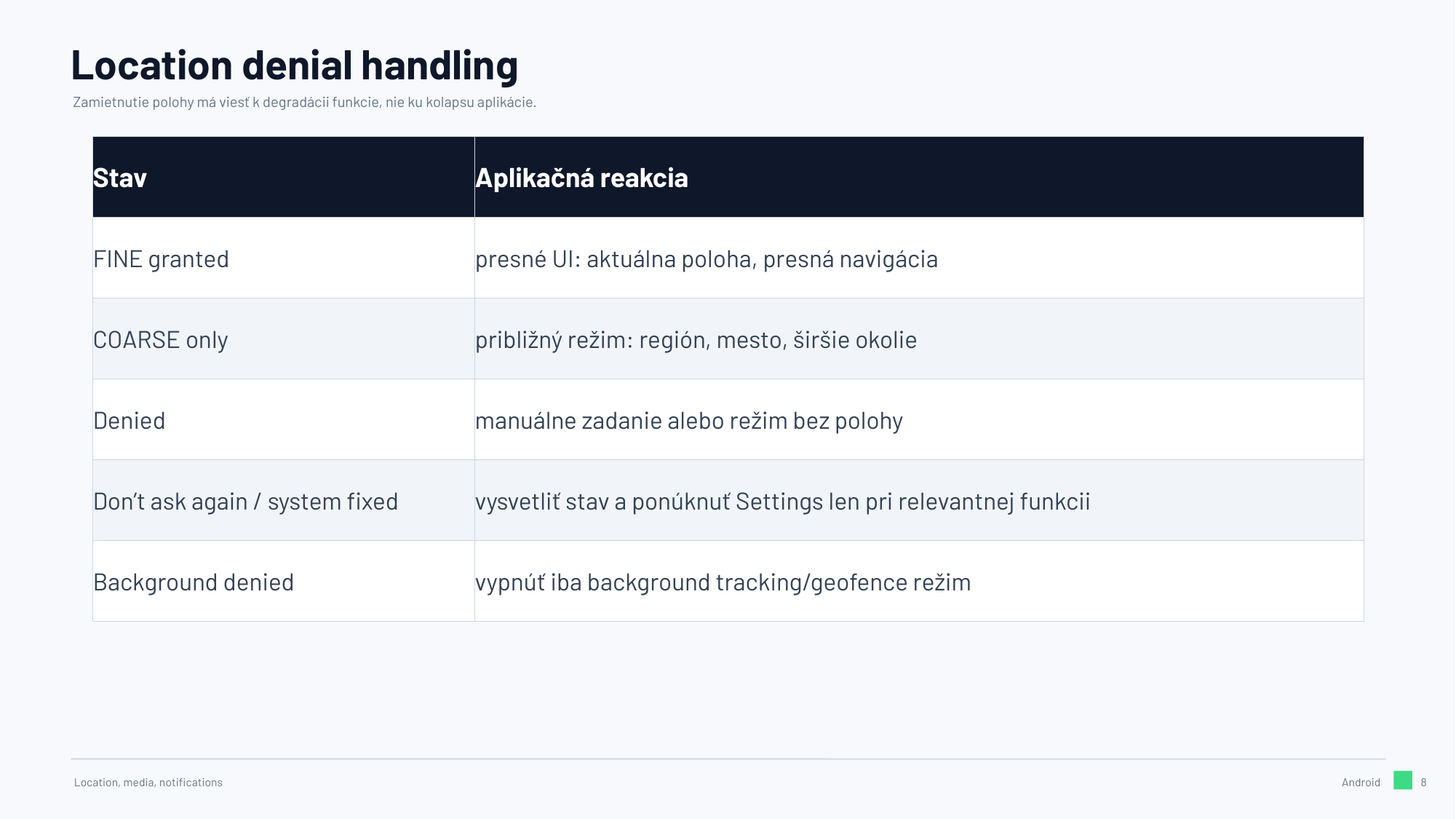

Location denial handling
Zamietnutie polohy má viesť k degradácii funkcie, nie ku kolapsu aplikácie.
Stav
Aplikačná reakcia
FINE granted
presné UI: aktuálna poloha, presná navigácia
COARSE only
približný režim: región, mesto, širšie okolie
Denied
manuálne zadanie alebo režim bez polohy
Don’t ask again / system fixed
vysvetliť stav a ponúknuť Settings len pri relevantnej funkcii
Background denied
vypnúť iba background tracking/geofence režim
8